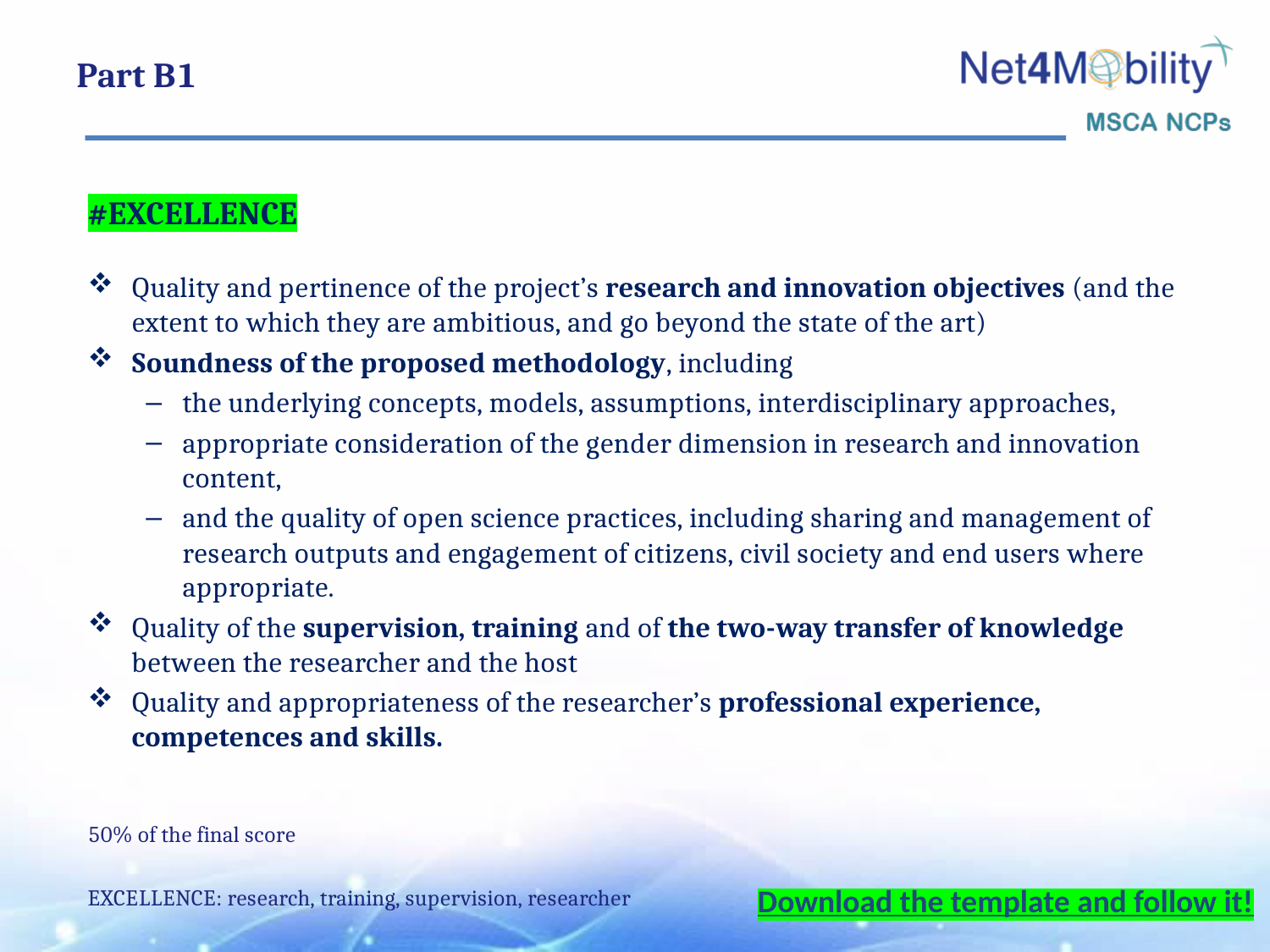

# Part B1
#EXCELLENCE

Quality and pertinence of the project’s research and innovation objectives (and the extent to which they are ambitious, and go beyond the state of the art)
Soundness of the proposed methodology, including
the underlying concepts, models, assumptions, interdisciplinary approaches,
appropriate consideration of the gender dimension in research and innovation content,
and the quality of open science practices, including sharing and management of research outputs and engagement of citizens, civil society and end users where appropriate.
Quality of the supervision, training and of the two-way transfer of knowledge between the researcher and the host
Quality and appropriateness of the researcher’s professional experience, competences and skills.

50% of the final score

EXCELLENCE: research, training, supervision, researcher

Download the template and follow it!